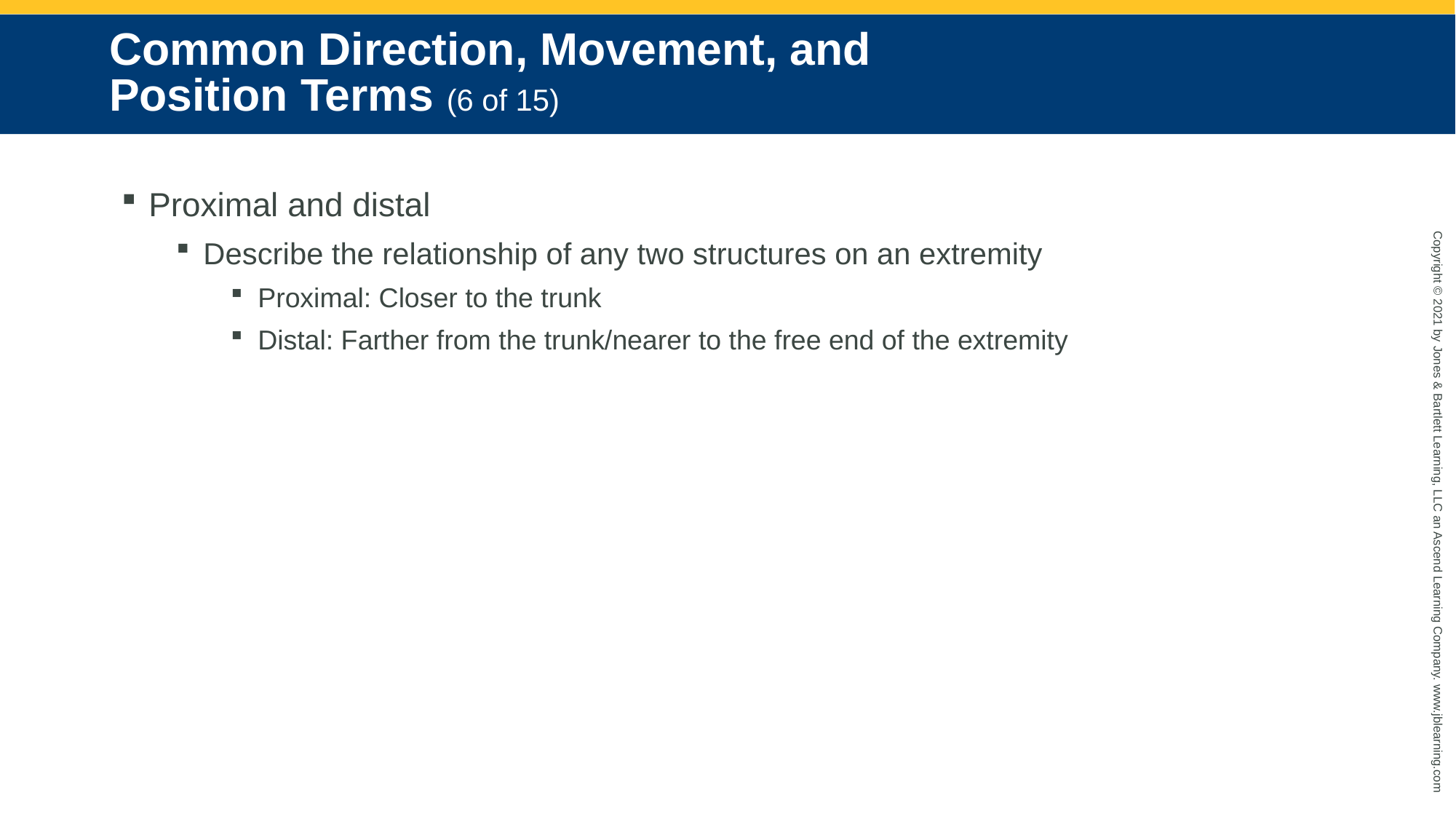

# Common Direction, Movement, and Position Terms (6 of 15)
Proximal and distal
Describe the relationship of any two structures on an extremity
Proximal: Closer to the trunk
Distal: Farther from the trunk/nearer to the free end of the extremity